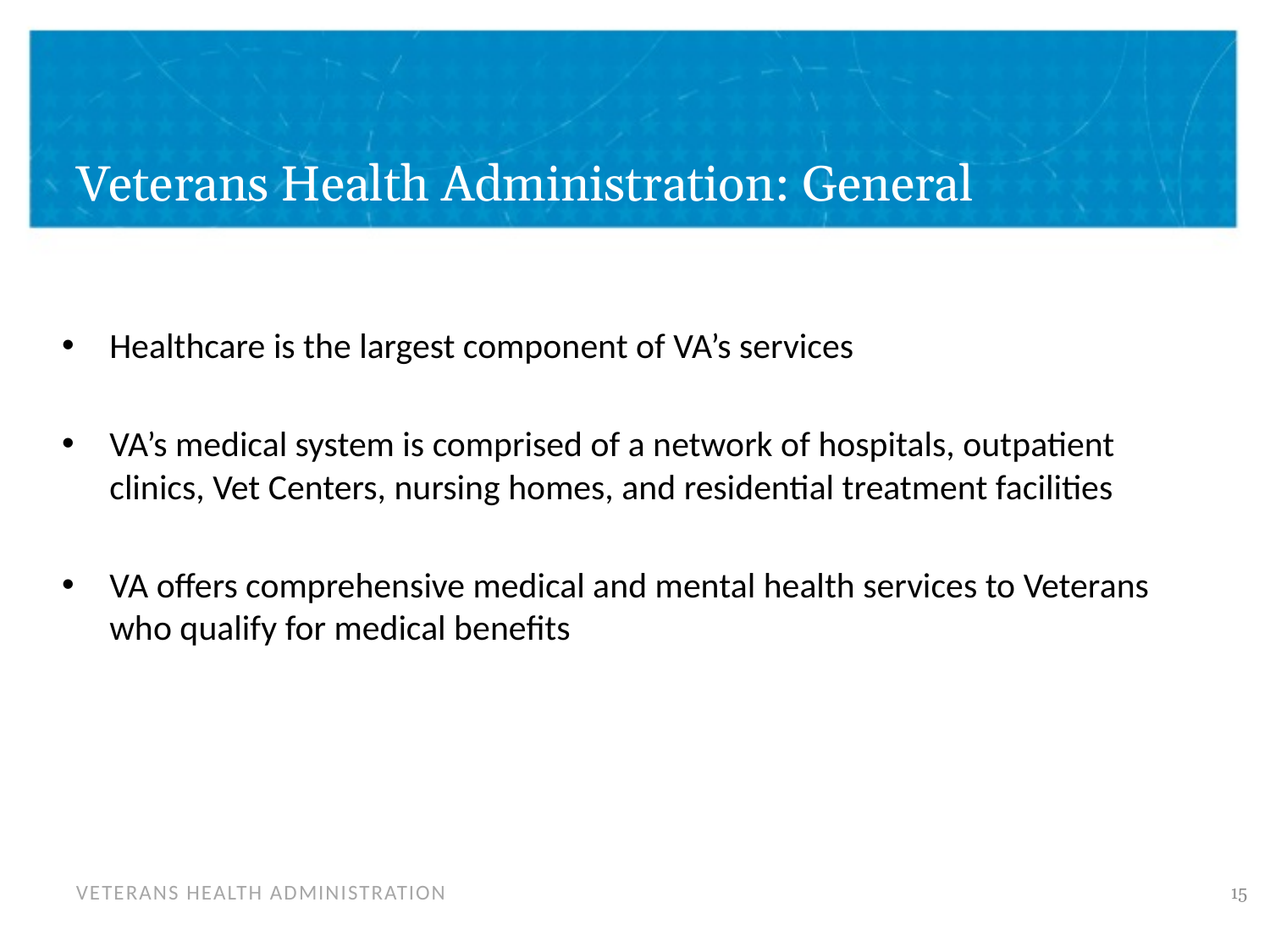

# Veterans Health Administration: General
Healthcare is the largest component of VA’s services

VA’s medical system is comprised of a network of hospitals, outpatient clinics, Vet Centers, nursing homes, and residential treatment facilities

VA offers comprehensive medical and mental health services to Veterans who qualify for medical benefits

15